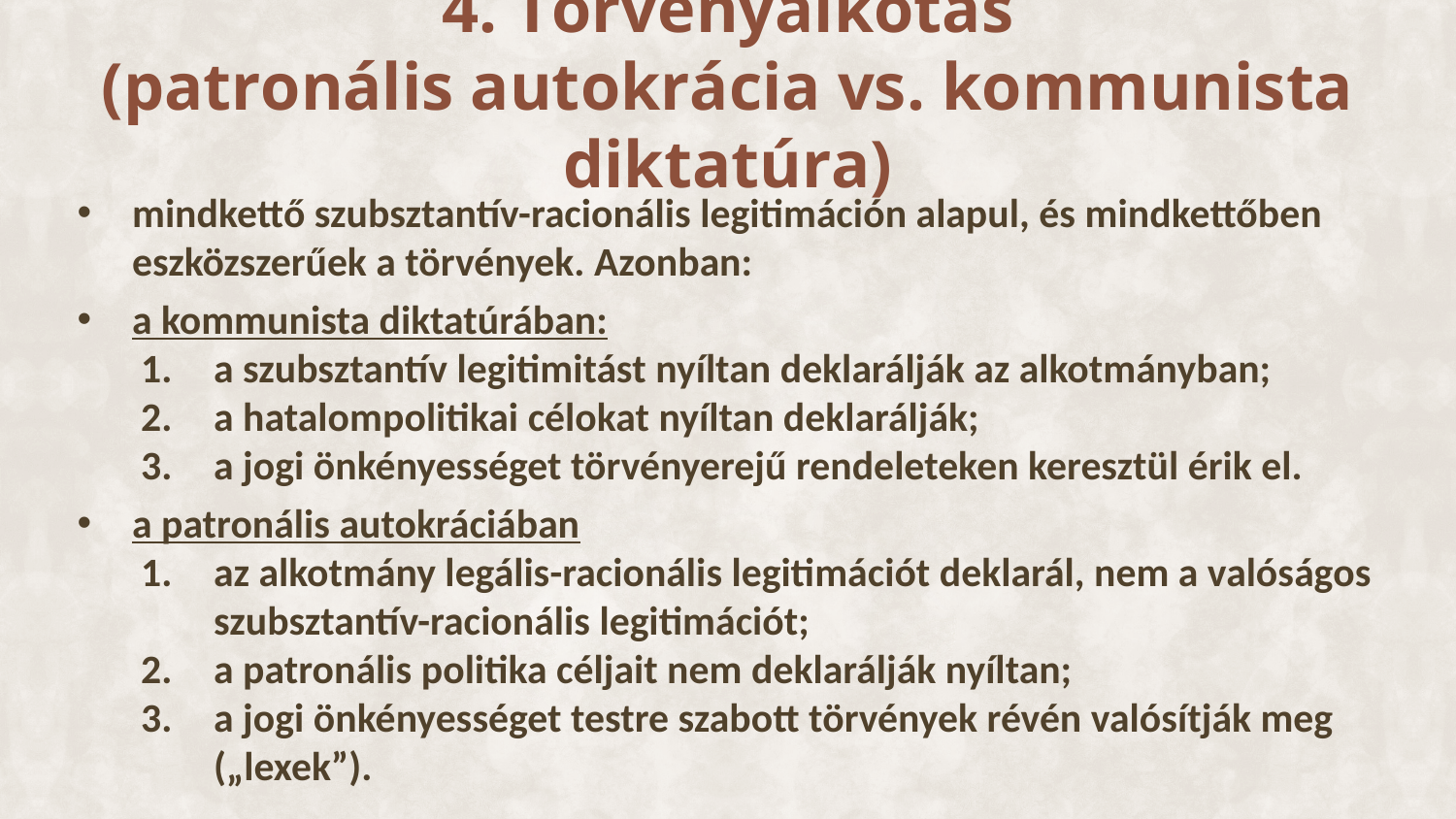

# 4. Törvényalkotás (patronális autokrácia vs. kommunista diktatúra)
mindkettő szubsztantív-racionális legitimáción alapul, és mindkettőben eszközszerűek a törvények. Azonban:
a kommunista diktatúrában:
a szubsztantív legitimitást nyíltan deklarálják az alkotmányban;
a hatalompolitikai célokat nyíltan deklarálják;
a jogi önkényességet törvényerejű rendeleteken keresztül érik el.
a patronális autokráciában
az alkotmány legális-racionális legitimációt deklarál, nem a valóságos szubsztantív-racionális legitimációt;
a patronális politika céljait nem deklarálják nyíltan;
a jogi önkényességet testre szabott törvények révén valósítják meg („lexek”).